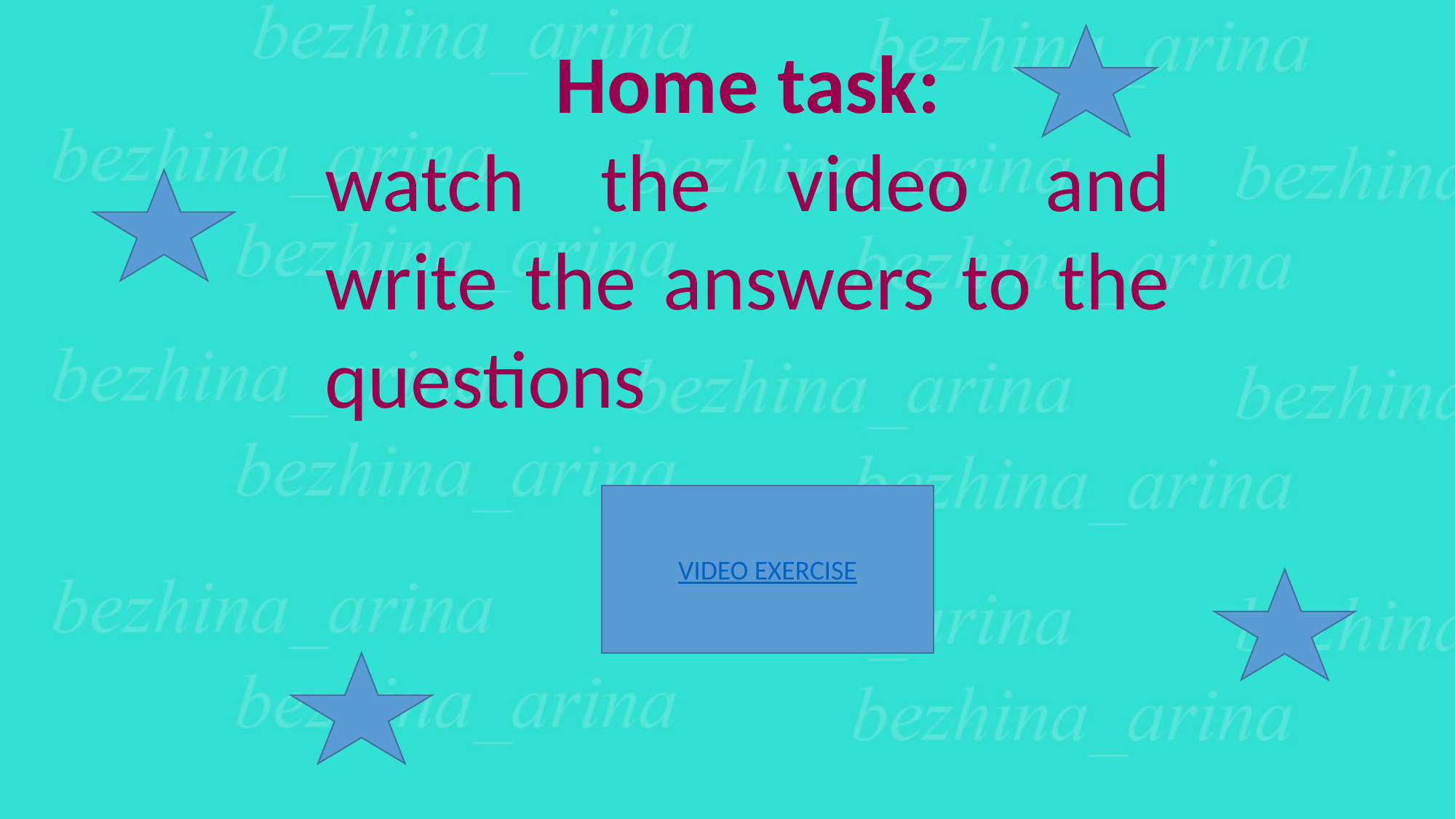

Home task:
watch the video and write the answers to the questions

VIDEO EXERCISE